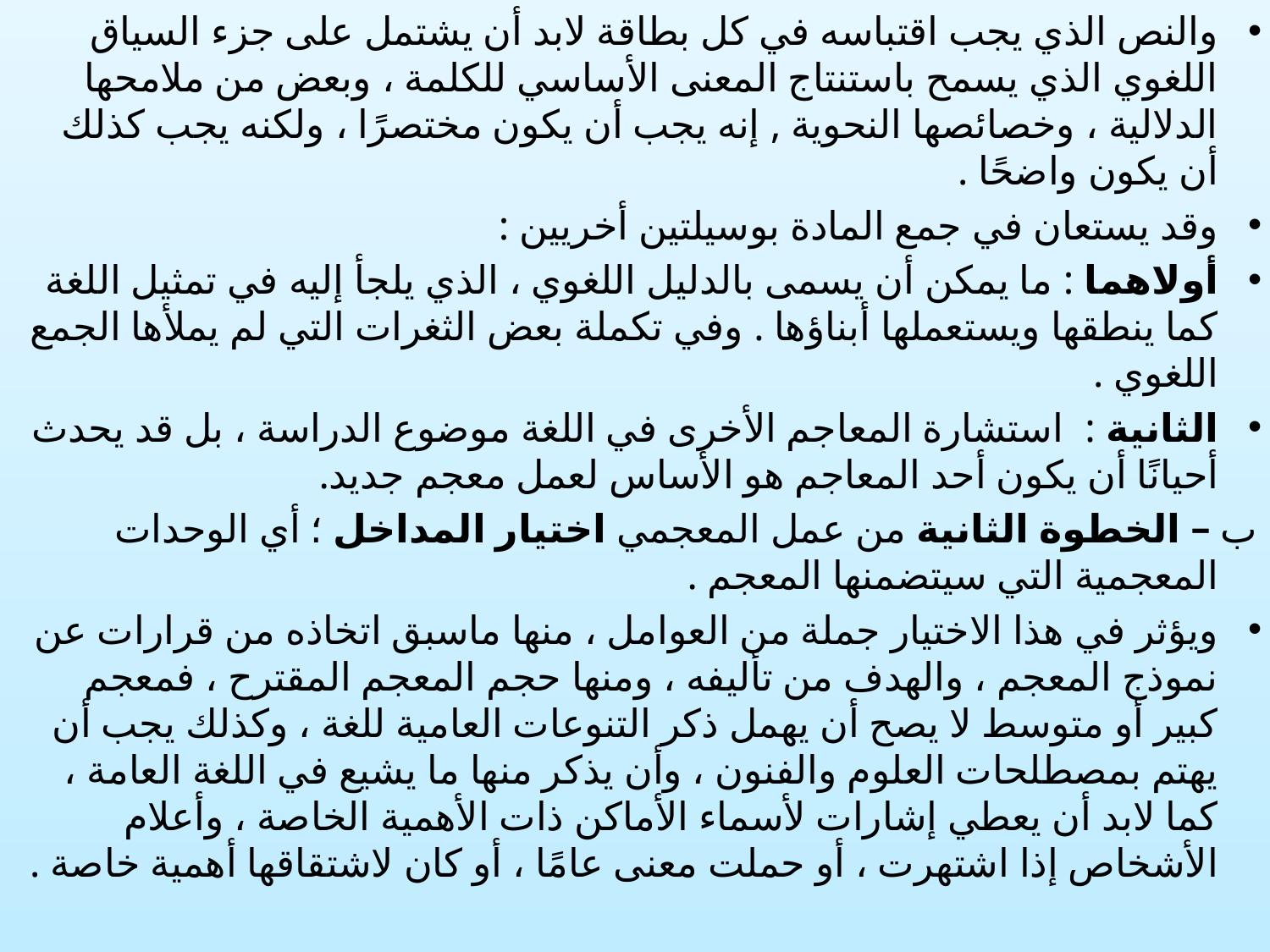

والنص الذي يجب اقتباسه في كل بطاقة لابد أن يشتمل على جزء السياق اللغوي الذي يسمح باستنتاج المعنى الأساسي للكلمة ، وبعض من ملامحها الدلالية ، وخصائصها النحوية , إنه يجب أن يكون مختصرًا ، ولكنه يجب كذلك أن يكون واضحًا .
وقد يستعان في جمع المادة بوسيلتين أخريين :
أولاهما : ما يمكن أن يسمى بالدليل اللغوي ، الذي يلجأ إليه في تمثيل اللغة كما ينطقها ويستعملها أبناؤها . وفي تكملة بعض الثغرات التي لم يملأها الجمع اللغوي .
الثانية :  استشارة المعاجم الأخرى في اللغة موضوع الدراسة ، بل قد يحدث أحيانًا أن يكون أحد المعاجم هو الأساس لعمل معجم جديد.
ب – الخطوة الثانية من عمل المعجمي اختيار المداخل ؛ أي الوحدات المعجمية التي سيتضمنها المعجم .
ويؤثر في هذا الاختيار جملة من العوامل ، منها ماسبق اتخاذه من قرارات عن نموذج المعجم ، والهدف من تأليفه ، ومنها حجم المعجم المقترح ، فمعجم كبير أو متوسط لا يصح أن يهمل ذكر التنوعات العامية للغة ، وكذلك يجب أن يهتم بمصطلحات العلوم والفنون ، وأن يذكر منها ما يشيع في اللغة العامة ، كما لابد أن يعطي إشارات لأسماء الأماكن ذات الأهمية الخاصة ، وأعلام الأشخاص إذا اشتهرت ، أو حملت معنى عامًا ، أو كان لاشتقاقها أهمية خاصة .